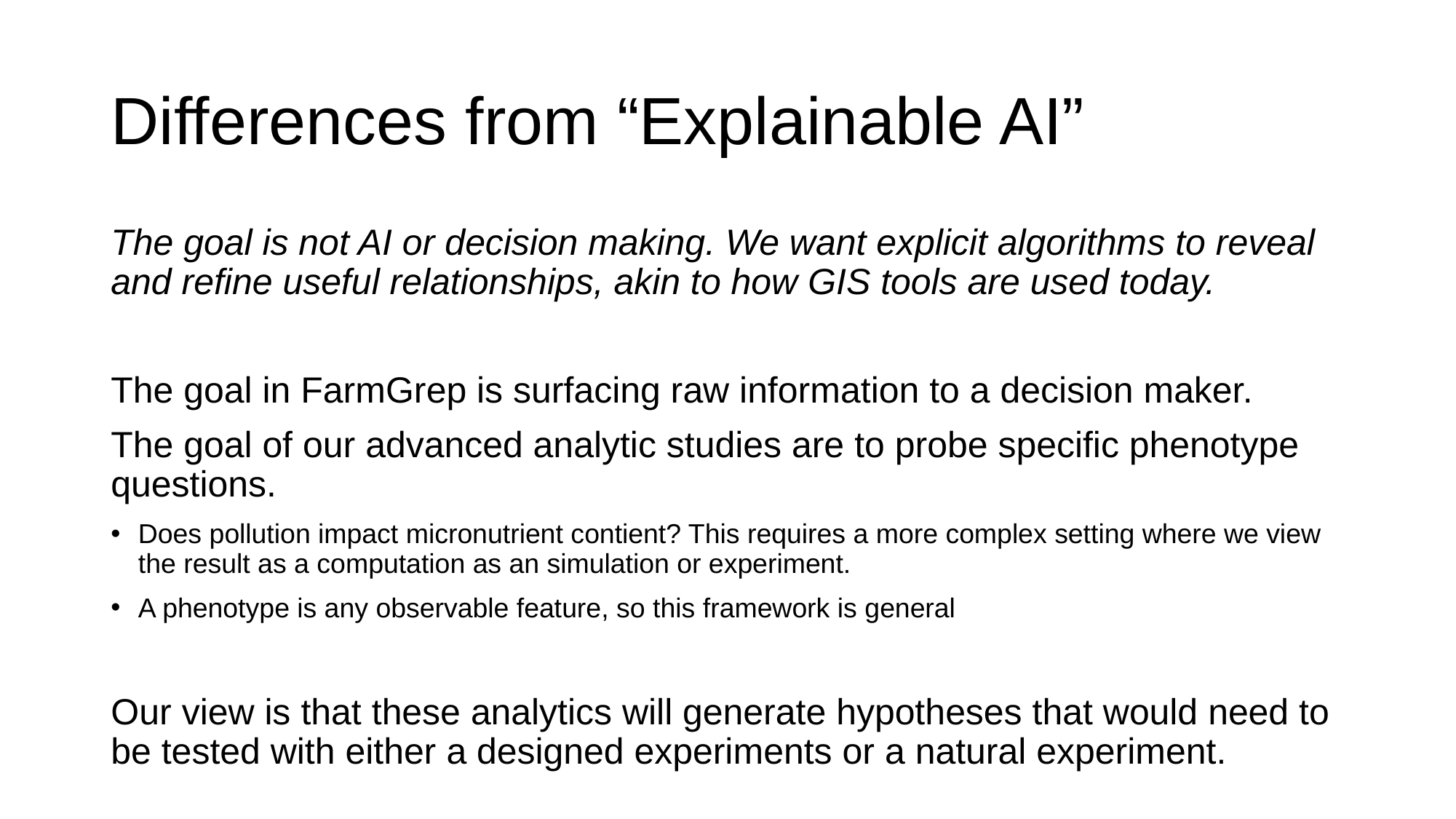

# Differences from “Explainable AI”
The goal is not AI or decision making. We want explicit algorithms to reveal and refine useful relationships, akin to how GIS tools are used today.

The goal in FarmGrep is surfacing raw information to a decision maker.
The goal of our advanced analytic studies are to probe specific phenotype questions.
Does pollution impact micronutrient contient? This requires a more complex setting where we view the result as a computation as an simulation or experiment.
A phenotype is any observable feature, so this framework is general

Our view is that these analytics will generate hypotheses that would need to be tested with either a designed experiments or a natural experiment.